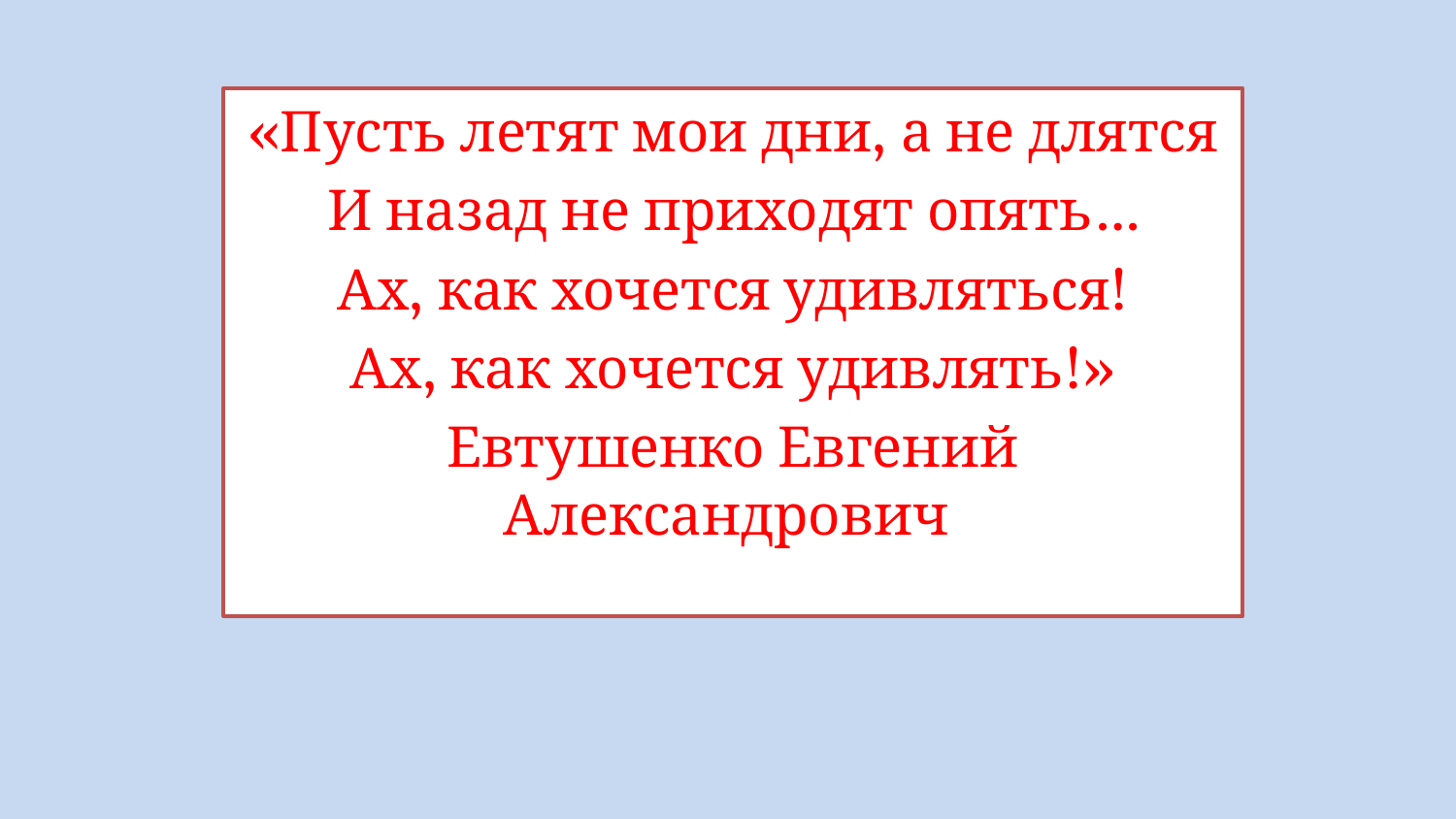

«Пусть летят мои дни, а не длятся
И назад не приходят опять…
Ах, как хочется удивляться!
Ах, как хочется удивлять!»
Евтушенко Евгений Александрович